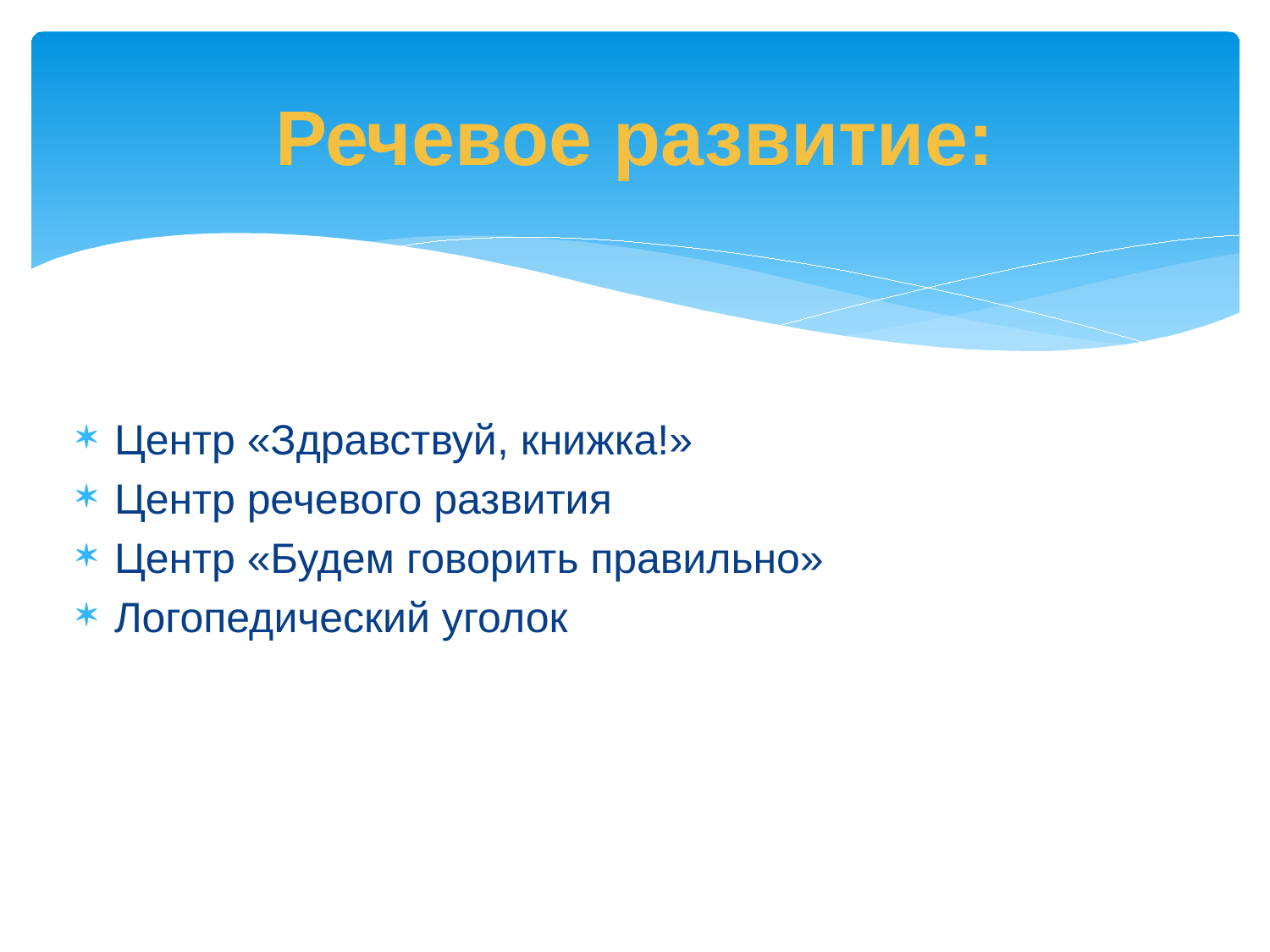

# Речевое развитие:
Центр «Здравствуй, книжка!»
Центр речевого развития
Центр «Будем говорить правильно»
Логопедический уголок